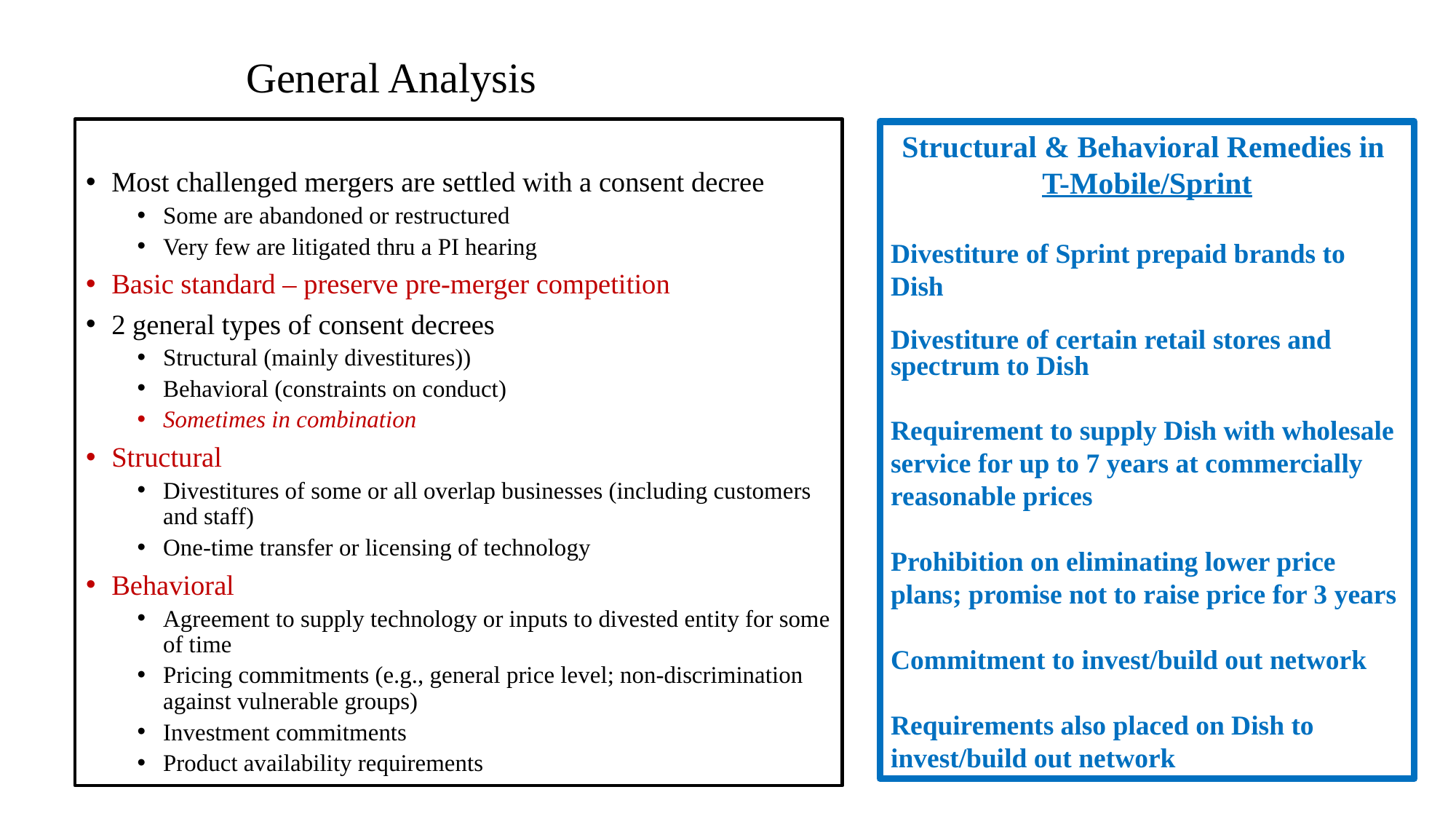

# General Analysis

Most challenged mergers are settled with a consent decree
Some are abandoned or restructured
Very few are litigated thru a PI hearing
Basic standard – preserve pre-merger competition
2 general types of consent decrees
Structural (mainly divestitures))
Behavioral (constraints on conduct)
Sometimes in combination
Structural
Divestitures of some or all overlap businesses (including customers and staff)
One-time transfer or licensing of technology
Behavioral
Agreement to supply technology or inputs to divested entity for some of time
Pricing commitments (e.g., general price level; non-discrimination against vulnerable groups)
Investment commitments
Product availability requirements

Structural & Behavioral Remedies in
T-Mobile/Sprint
Divestiture of Sprint prepaid brands to Dish

Divestiture of certain retail stores and spectrum to Dish

Requirement to supply Dish with wholesale service for up to 7 years at commercially reasonable prices

Prohibition on eliminating lower price plans; promise not to raise price for 3 years

Commitment to invest/build out network

Requirements also placed on Dish to invest/build out network